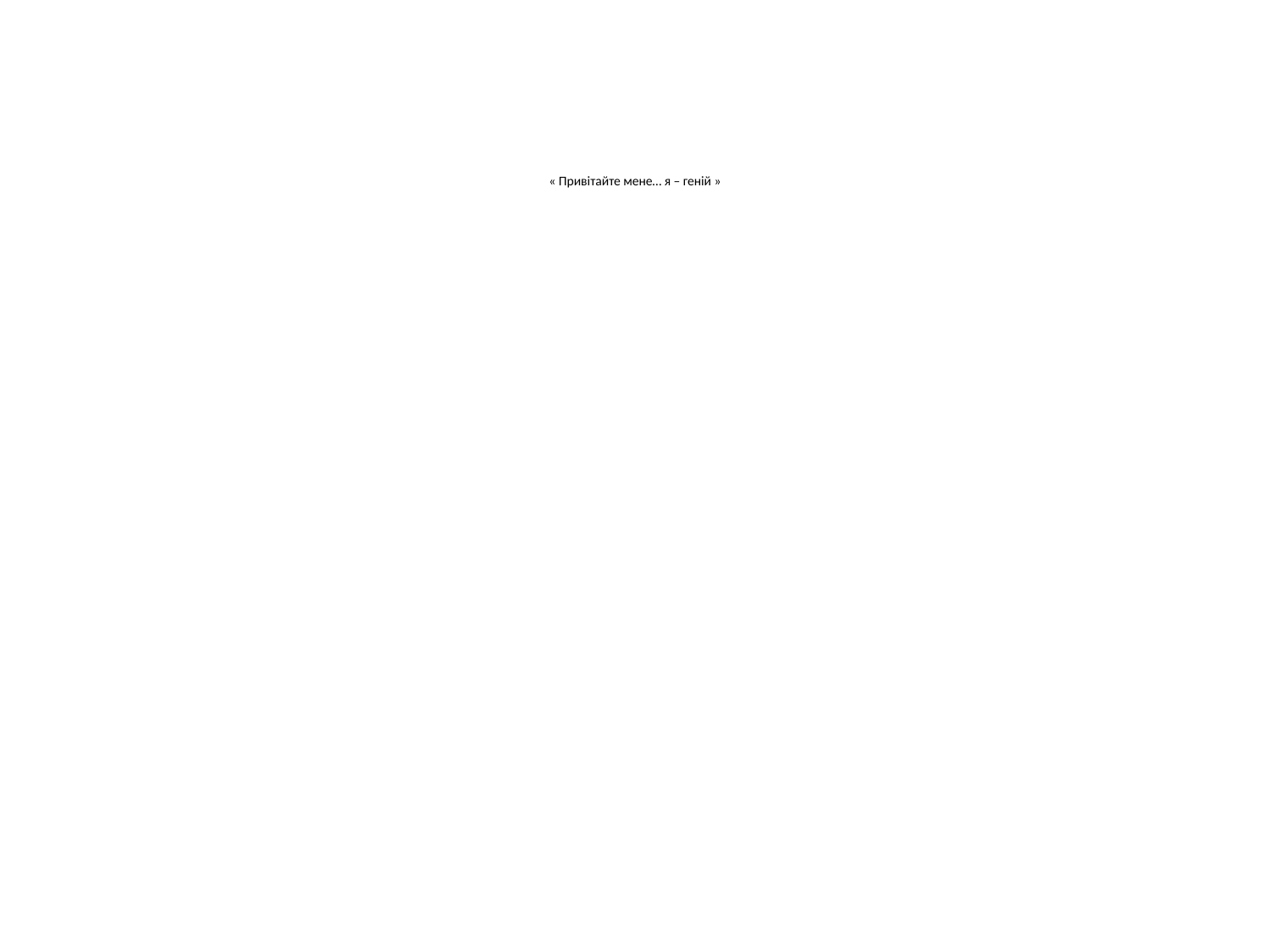

# « Привітайте мене… я – геній »